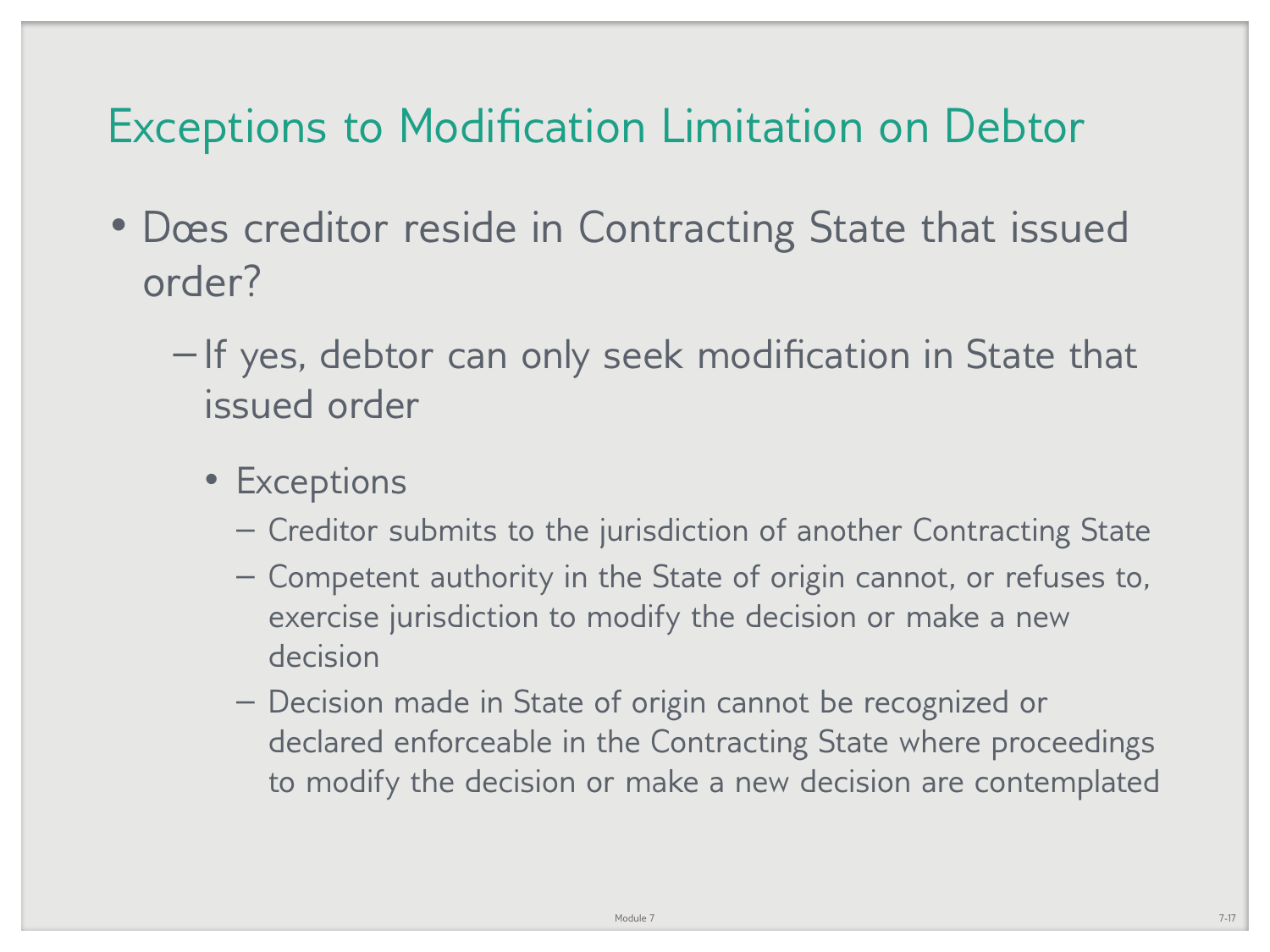

# Exceptions to Modification Limitation on Debtor
Does creditor reside in Contracting State that issued order?
If yes, debtor can only seek modification in State that issued order
Exceptions
Creditor submits to the jurisdiction of another Contracting State
Competent authority in the State of origin cannot, or refuses to, exercise jurisdiction to modify the decision or make a new decision
Decision made in State of origin cannot be recognized or declared enforceable in the Contracting State where proceedings to modify the decision or make a new decision are contemplated
Module 7
7-17